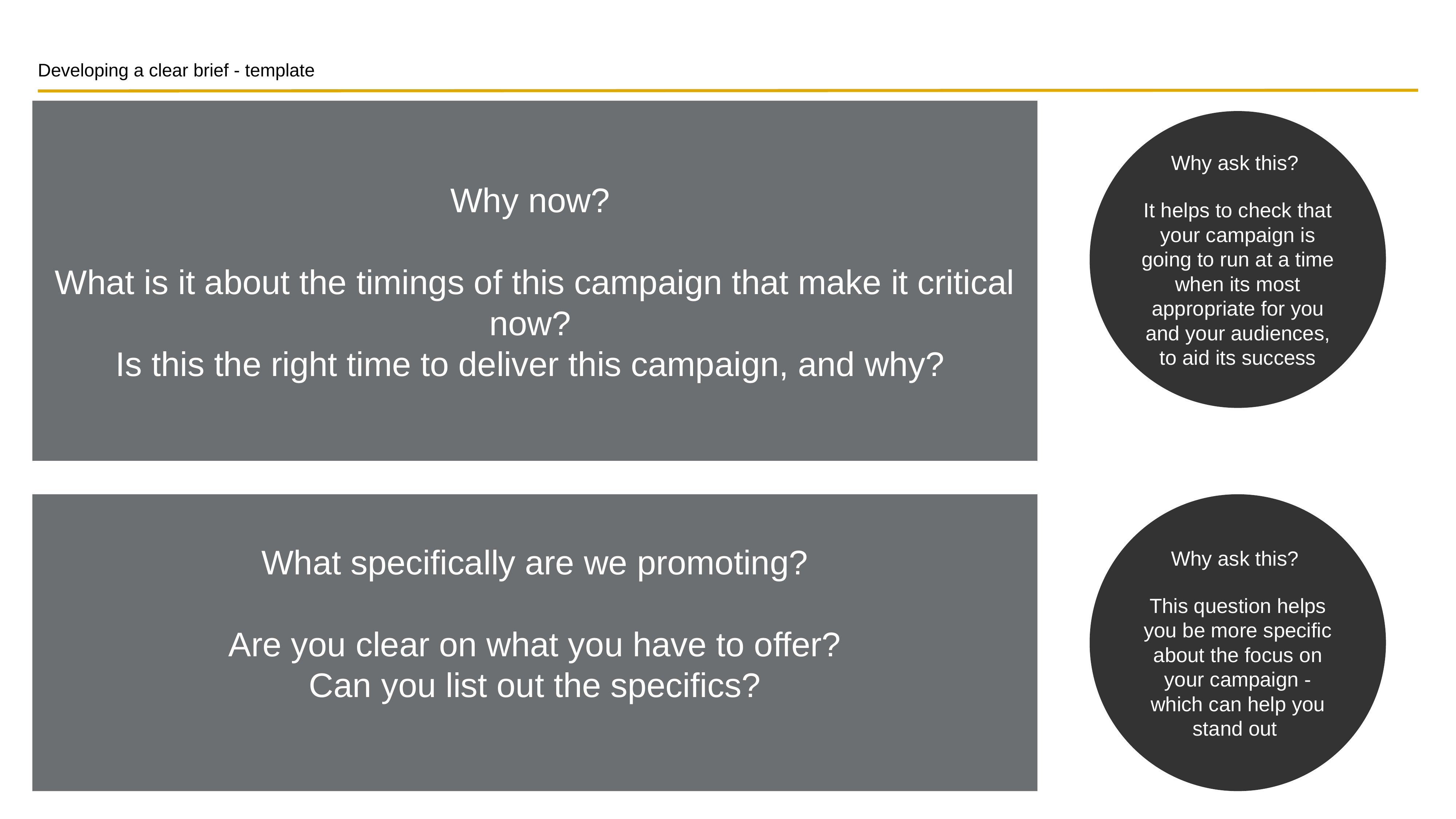

Developing a clear brief - template
Why now?

What is it about the timings of this campaign that make it critical now?
Is this the right time to deliver this campaign, and why?
Why ask this?
It helps to check that your campaign is going to run at a time when its most appropriate for you and your audiences, to aid its success

What specifically are we promoting?

Are you clear on what you have to offer?
Can you list out the specifics?

Why ask this?
This question helps you be more specific about the focus on your campaign - which can help you stand out